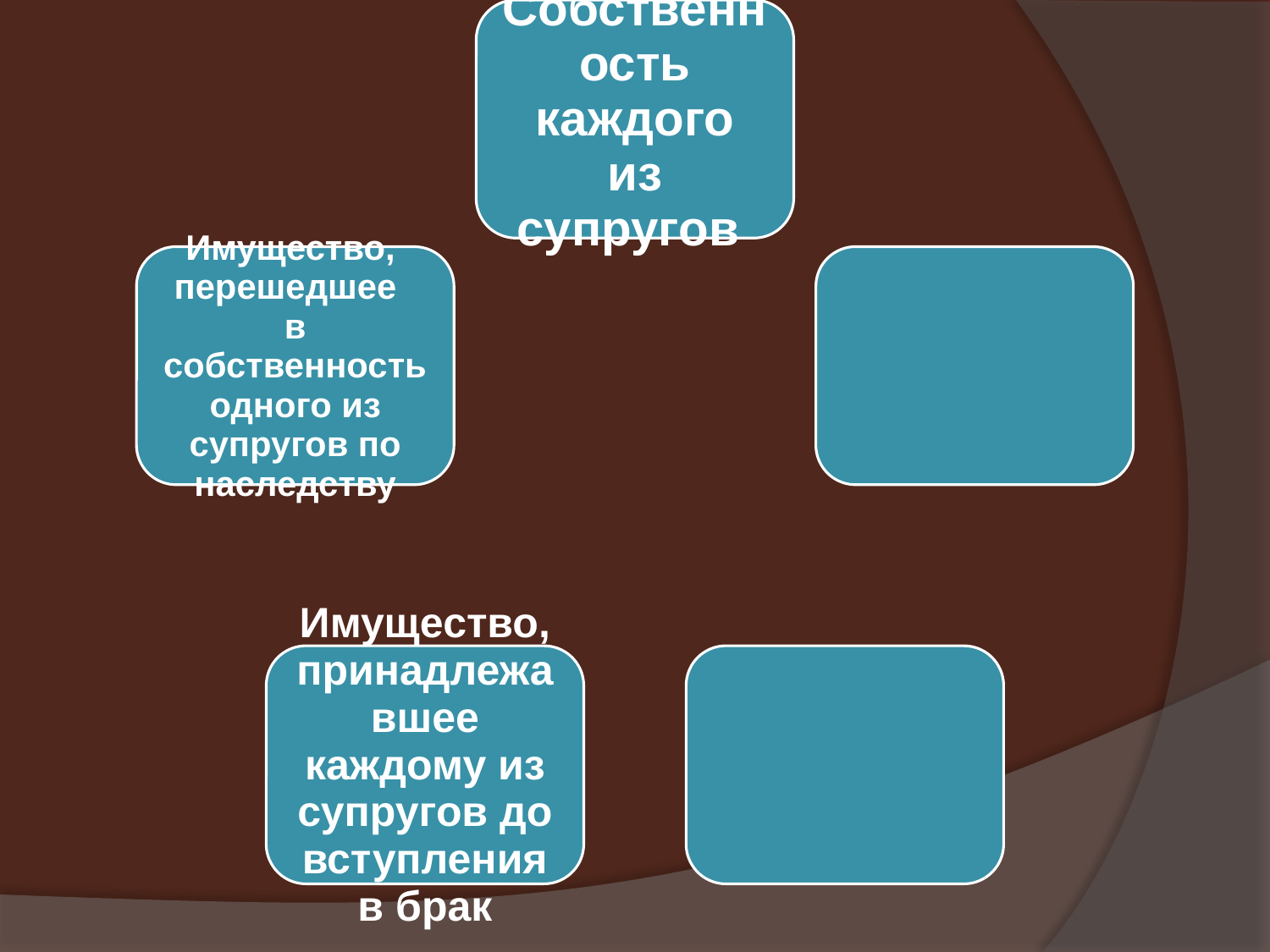

Собственность каждого из супругов
Имущество,
Имущество, принадлежавшее каждому из супругов до вступления в брак
Имущество,
перешедшее
в собственность одного из супругов по наследству